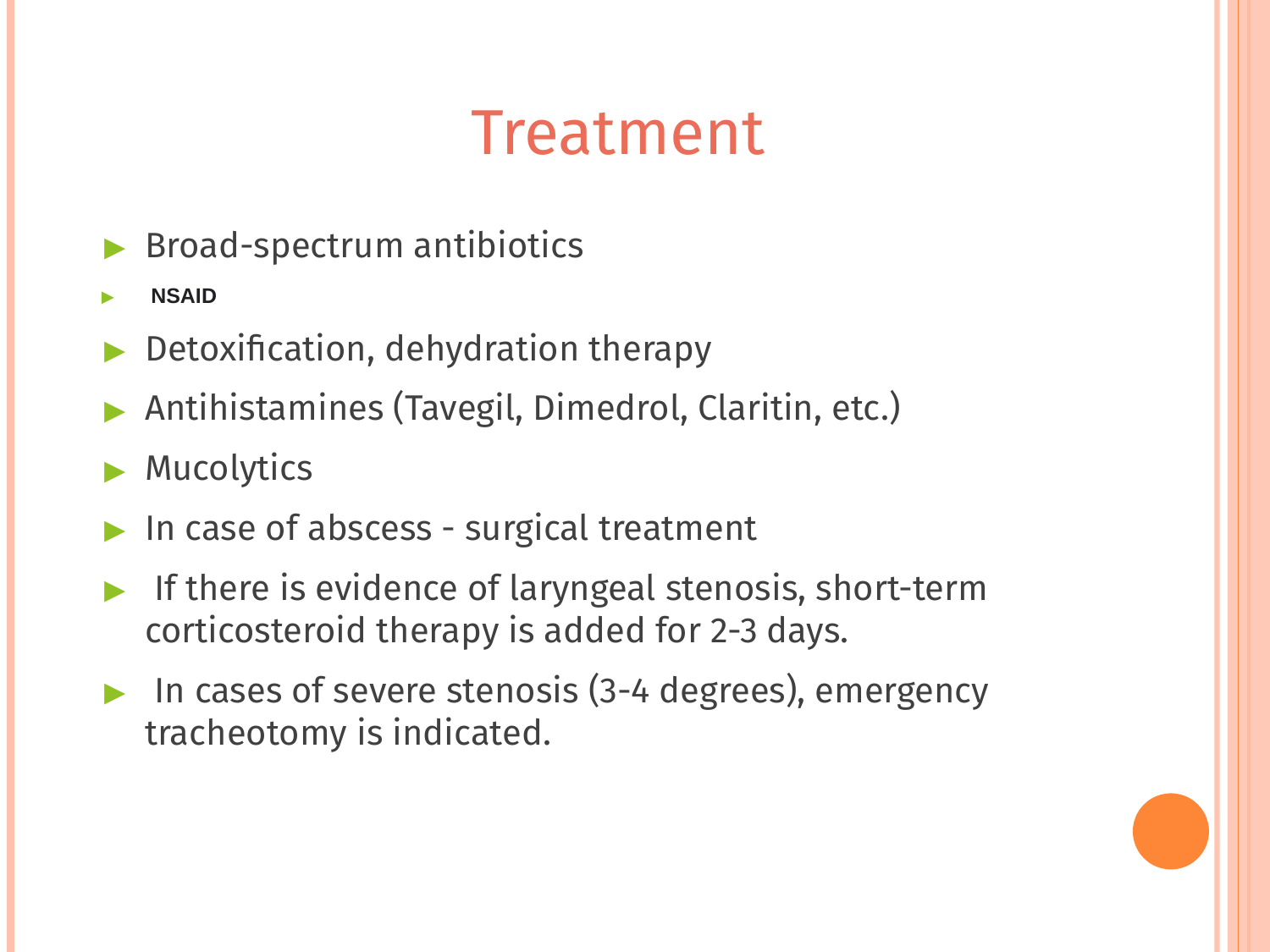

Treatment
Broad-spectrum antibiotics
 NSAID
Detoxification, dehydration therapy
Antihistamines (Tavegil, Dimedrol, Claritin, etc.)
Mucolytics
In case of abscess - surgical treatment
 If there is evidence of laryngeal stenosis, short-term corticosteroid therapy is added for 2-3 days.
 In cases of severe stenosis (3-4 degrees), emergency tracheotomy is indicated.